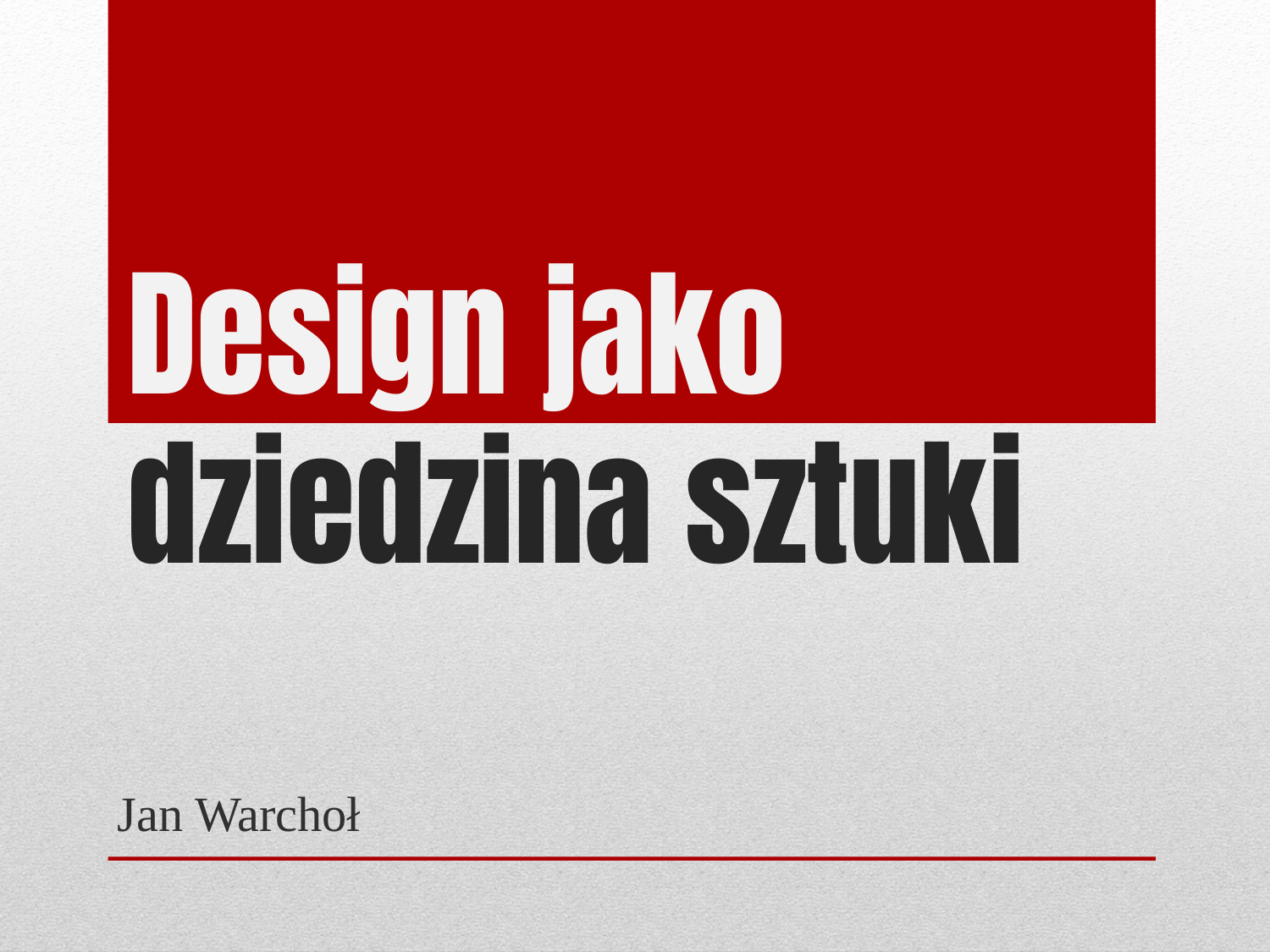

# Design jako dziedzina sztuki
Jan Warchoł